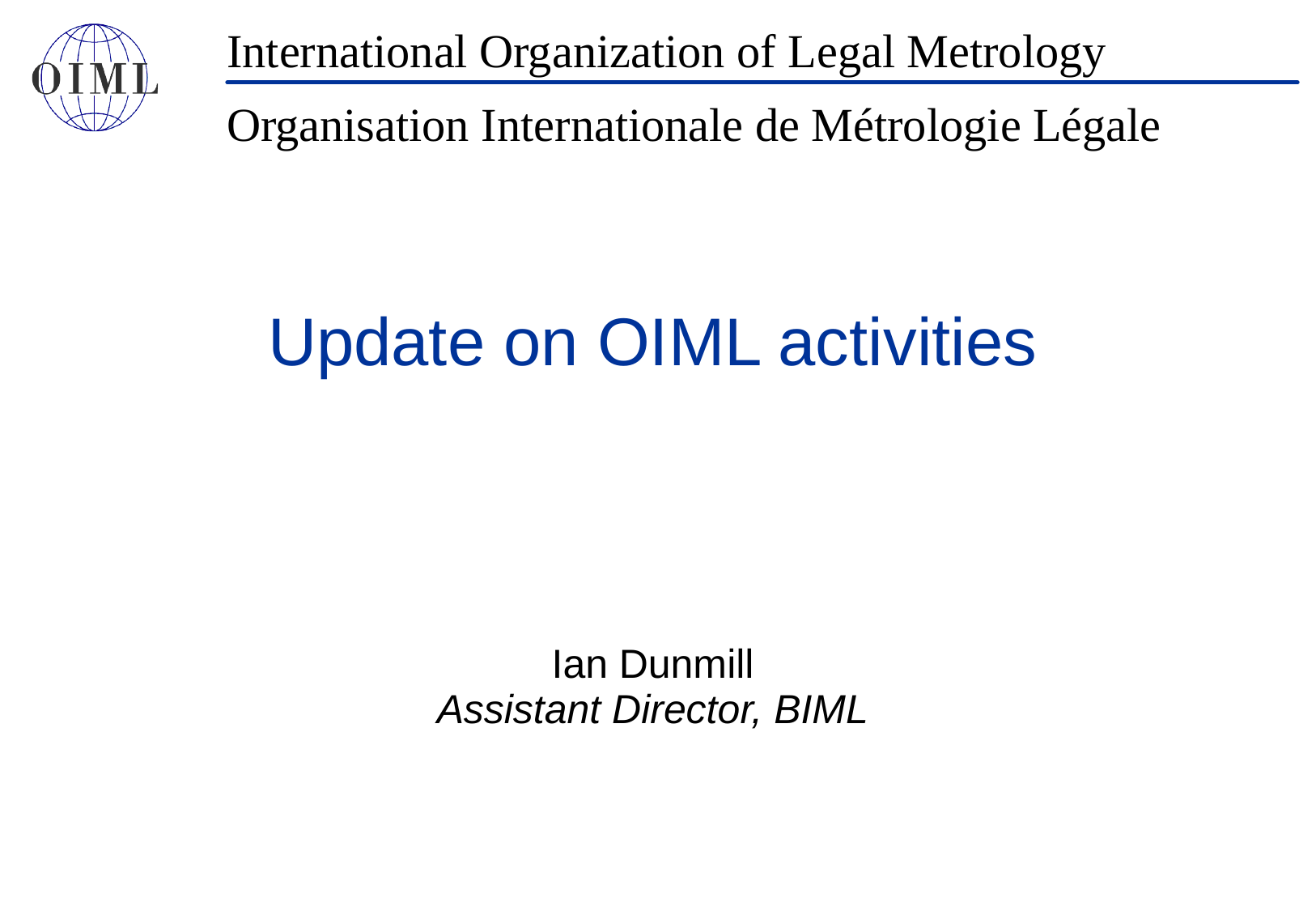

Update on OIML activities

Ian Dunmill
Assistant Director, BIML
1